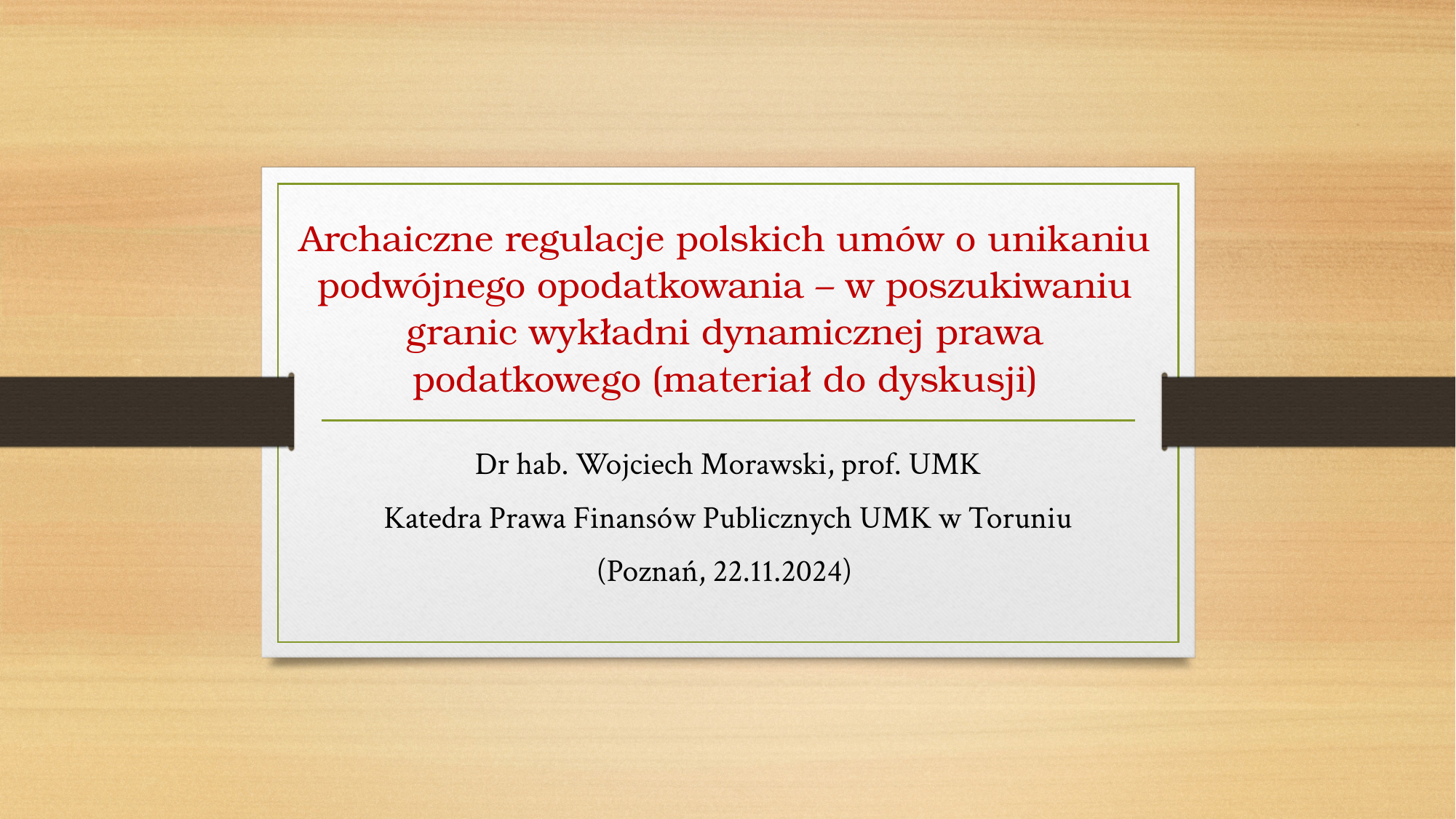

# Archaiczne regulacje polskich umów o unikaniu podwójnego opodatkowania – w poszukiwaniu granic wykładni dynamicznej prawa podatkowego (materiał do dyskusji)
Dr hab. Wojciech Morawski, prof. UMK
Katedra Prawa Finansów Publicznych UMK w Toruniu
(Poznań, 22.11.2024)